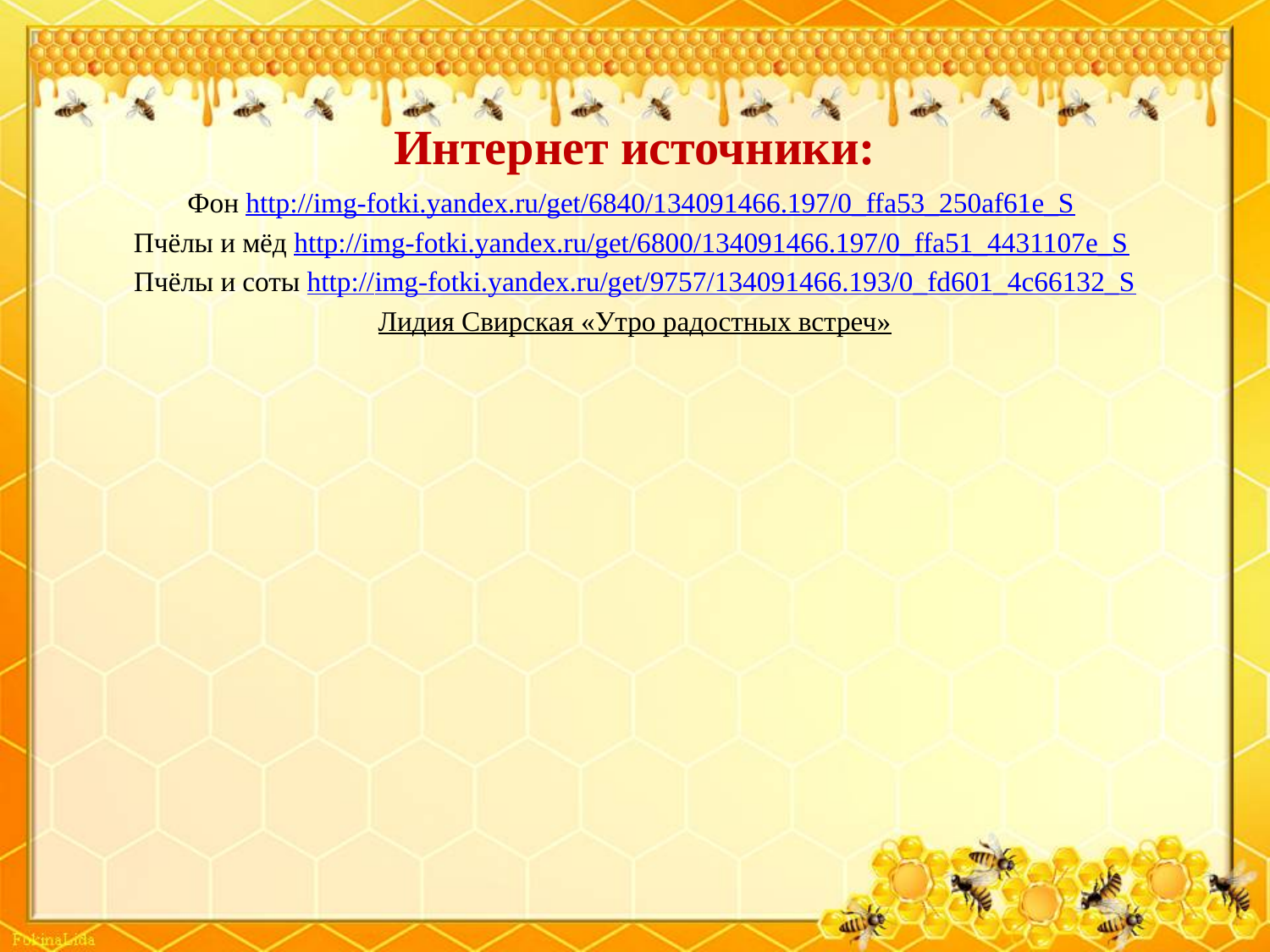

Интернет источники:
Фон http://img-fotki.yandex.ru/get/6840/134091466.197/0_ffa53_250af61e_S
Пчёлы и мёд http://img-fotki.yandex.ru/get/6800/134091466.197/0_ffa51_4431107e_S
Пчёлы и соты http://img-fotki.yandex.ru/get/9757/134091466.193/0_fd601_4c66132_S
Лидия Свирская «Утро радостных встреч»